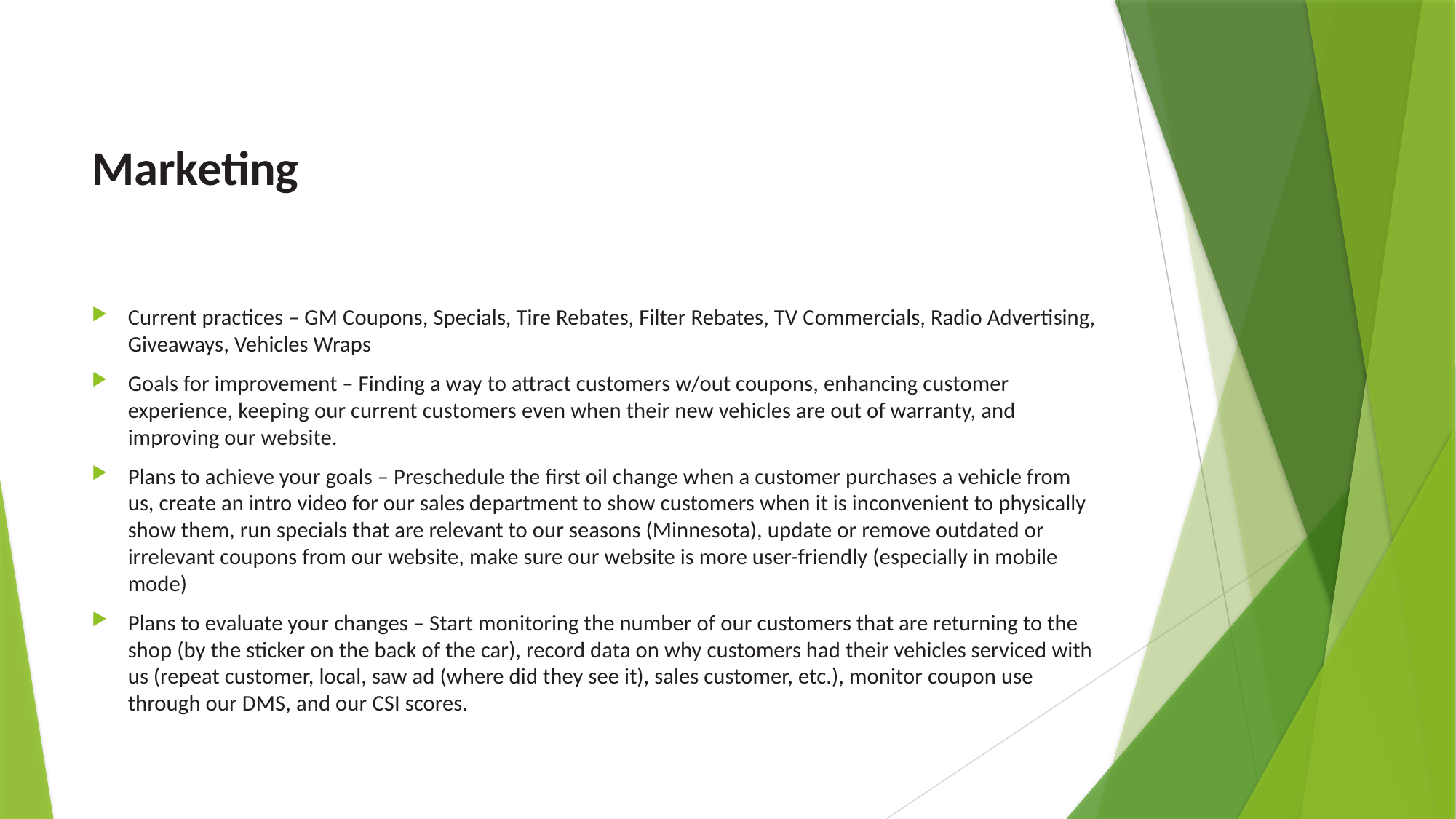

# Marketing

Current practices – GM Coupons, Specials, Tire Rebates, Filter Rebates, TV Commercials, Radio Advertising, Giveaways, Vehicles Wraps
Goals for improvement – Finding a way to attract customers w/out coupons, enhancing customer experience, keeping our current customers even when their new vehicles are out of warranty, and improving our website.
Plans to achieve your goals – Preschedule the first oil change when a customer purchases a vehicle from us, create an intro video for our sales department to show customers when it is inconvenient to physically show them, run specials that are relevant to our seasons (Minnesota), update or remove outdated or irrelevant coupons from our website, make sure our website is more user-friendly (especially in mobile mode)
Plans to evaluate your changes – Start monitoring the number of our customers that are returning to the shop (by the sticker on the back of the car), record data on why customers had their vehicles serviced with us (repeat customer, local, saw ad (where did they see it), sales customer, etc.), monitor coupon use through our DMS, and our CSI scores.